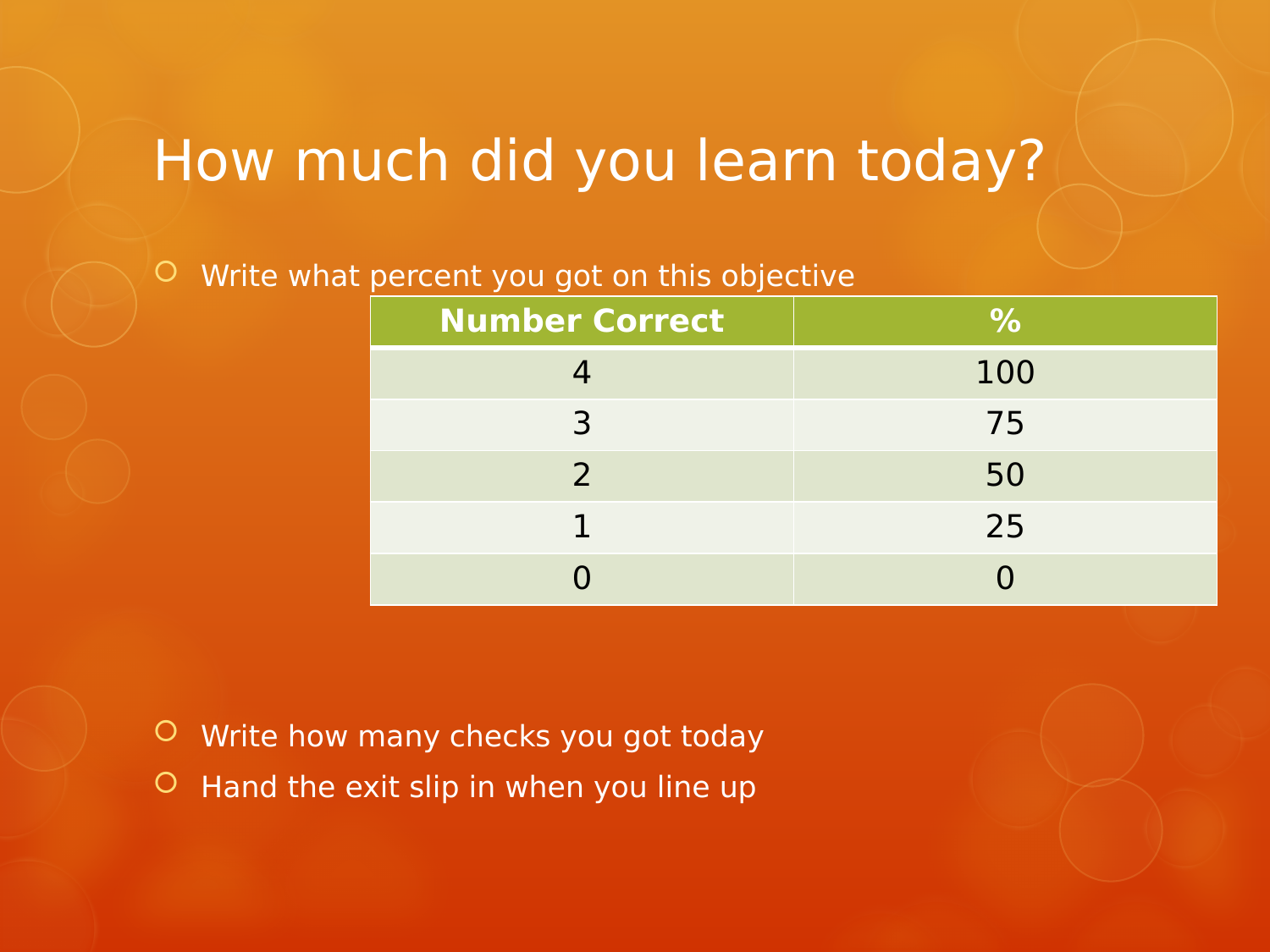

# How much did you learn today?
Write what percent you got on this objective

Write how many checks you got today
Hand the exit slip in when you line up

| Number Correct | % |
| --- | --- |
| 4 | 100 |
| 3 | 75 |
| 2 | 50 |
| 1 | 25 |
| 0 | 0 |